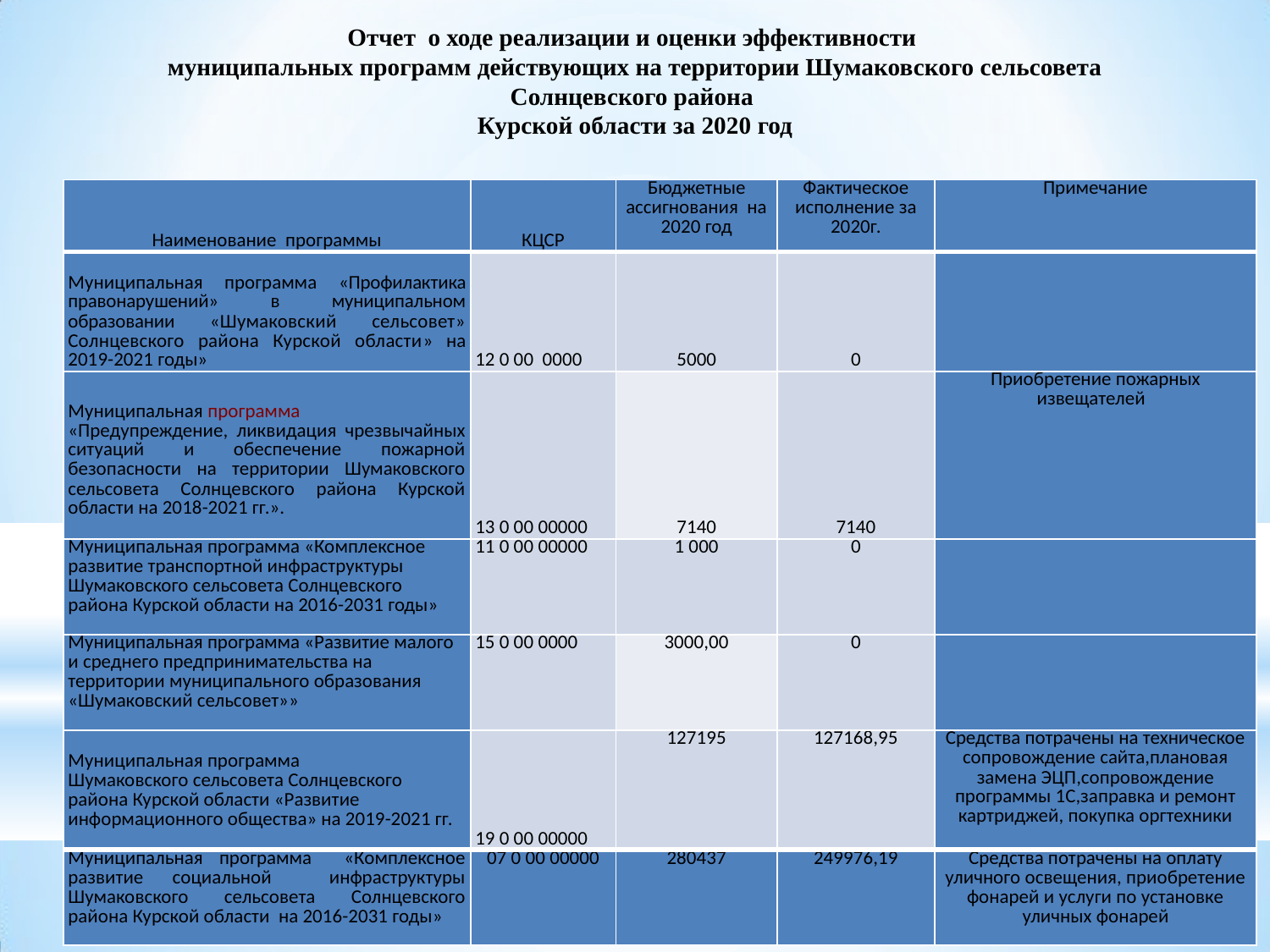

# Отчет  о ходе реализации и оценки эффективности муниципальных программ действующих на территории Шумаковского сельсовета Солнцевского района Курской области за 2020 год
| Наименование программы | КЦСР | Бюджетные ассигнования на 2020 год | Фактическое исполнение за 2020г. | Примечание |
| --- | --- | --- | --- | --- |
| Муниципальная программа «Профилактика правонарушений» в муниципальном образовании «Шумаковский сельсовет» Солнцевского района Курской области»   на 2019-2021 годы» | 12 0 00 0000 | 5000 | 0 |  |
| Муниципальная программа «Предупреждение, ликвидация чрезвычайных ситуаций и обеспечение пожарной безопасности на территории Шумаковского сельсовета Солнцевского района Курской области на 2018-2021 гг.». | 13 0 00 00000 | 7140 | 7140 | Приобретение пожарных извещателей |
| Муниципальная программа «Комплексное развитие транспортной инфраструктуры Шумаковского сельсовета Солнцевского района Курской области на 2016-2031 годы» | 11 0 00 00000 | 1 000 | 0 |  |
| Муниципальная программа «Развитие малого и среднего предпринимательства на территории муниципального образования «Шумаковский сельсовет»» | 15 0 00 0000 | 3000,00 | 0 |  |
| Муниципальная программа Шумаковского сельсовета Солнцевского района Курской области «Развитие информационного общества» на 2019-2021 гг. | 19 0 00 00000 | 127195 | 127168,95 | Средства потрачены на техническое сопровождение сайта,плановая замена ЭЦП,сопровождение программы 1С,заправка и ремонт картриджей, покупка оргтехники |
| Муниципальная программа «Комплексное развитие социальной инфраструктуры Шумаковского сельсовета Солнцевского района Курской области на 2016-2031 годы» | 07 0 00 00000 | 280437 | 249976,19 | Средства потрачены на оплату уличного освещения, приобретение фонарей и услуги по установке уличных фонарей |